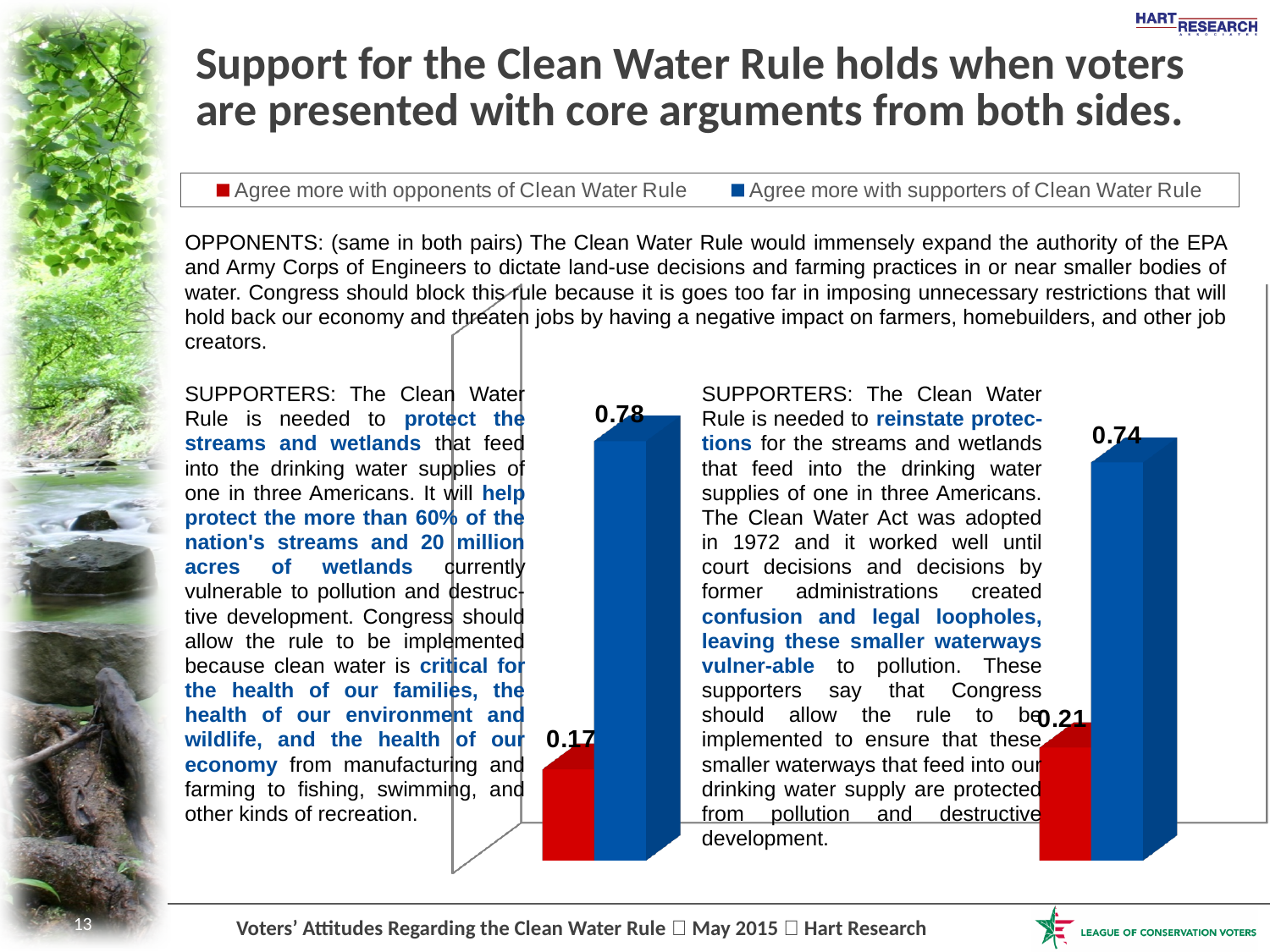

# Support for the Clean Water Rule holds when voters are presented with core arguments from both sides.

[unsupported chart]

OPPONENTS: (same in both pairs) The Clean Water Rule would immensely expand the authority of the EPA and Army Corps of Engineers to dictate land-use decisions and farming practices in or near smaller bodies of water. Congress should block this rule because it is goes too far in imposing unnecessary restrictions that will hold back our economy and threaten jobs by having a negative impact on farmers, homebuilders, and other job creators.
SUPPORTERS: The Clean Water Rule is needed to protect the streams and wetlands that feed into the drinking water supplies of one in three Americans. It will help protect the more than 60% of the nation's streams and 20 million acres of wetlands currently vulnerable to pollution and destruc-tive development. Congress should allow the rule to be implemented because clean water is critical for the health of our families, the health of our environment and wildlife, and the health of our economy from manufacturing and farming to fishing, swimming, and other kinds of recreation.
SUPPORTERS: The Clean Water Rule is needed to reinstate protec-tions for the streams and wetlands that feed into the drinking water supplies of one in three Americans. The Clean Water Act was adopted in 1972 and it worked well until court decisions and decisions by former administrations created confusion and legal loopholes, leaving these smaller waterways vulner-able to pollution. These supporters say that Congress should allow the rule to be implemented to ensure that these smaller waterways that feed into our drinking water supply are protected from pollution and destructive development.
13